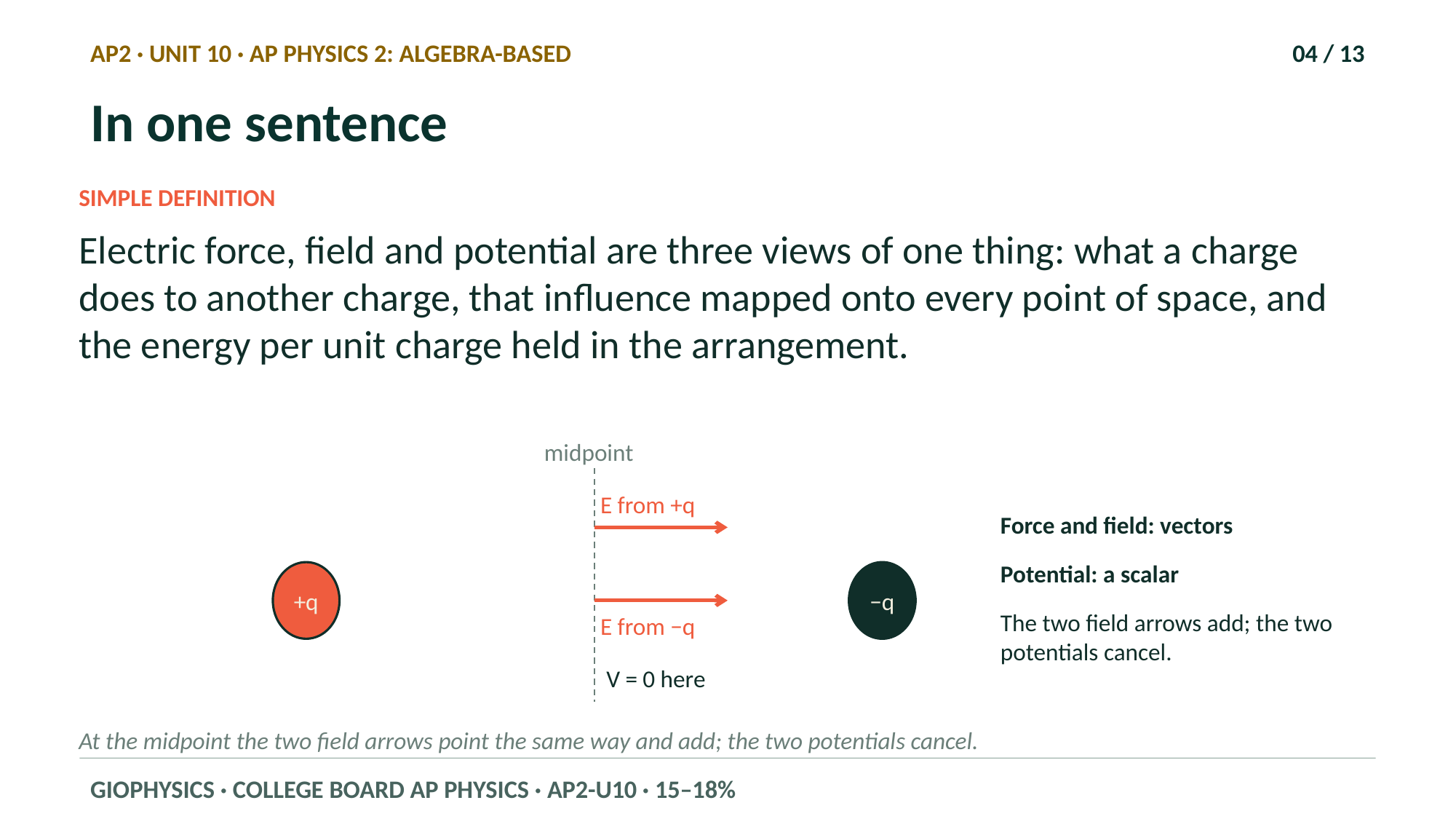

AP2 · UNIT 10 · AP PHYSICS 2: ALGEBRA-BASED
04 / 13
In one sentence
SIMPLE DEFINITION
Electric force, field and potential are three views of one thing: what a charge does to another charge, that influence mapped onto every point of space, and the energy per unit charge held in the arrangement.
midpoint
E from +q
Force and field: vectors
Potential: a scalar
+q
−q
The two field arrows add; the two potentials cancel.
E from −q
V = 0 here
At the midpoint the two field arrows point the same way and add; the two potentials cancel.

GIOPHYSICS · COLLEGE BOARD AP PHYSICS · AP2-U10 · 15–18%